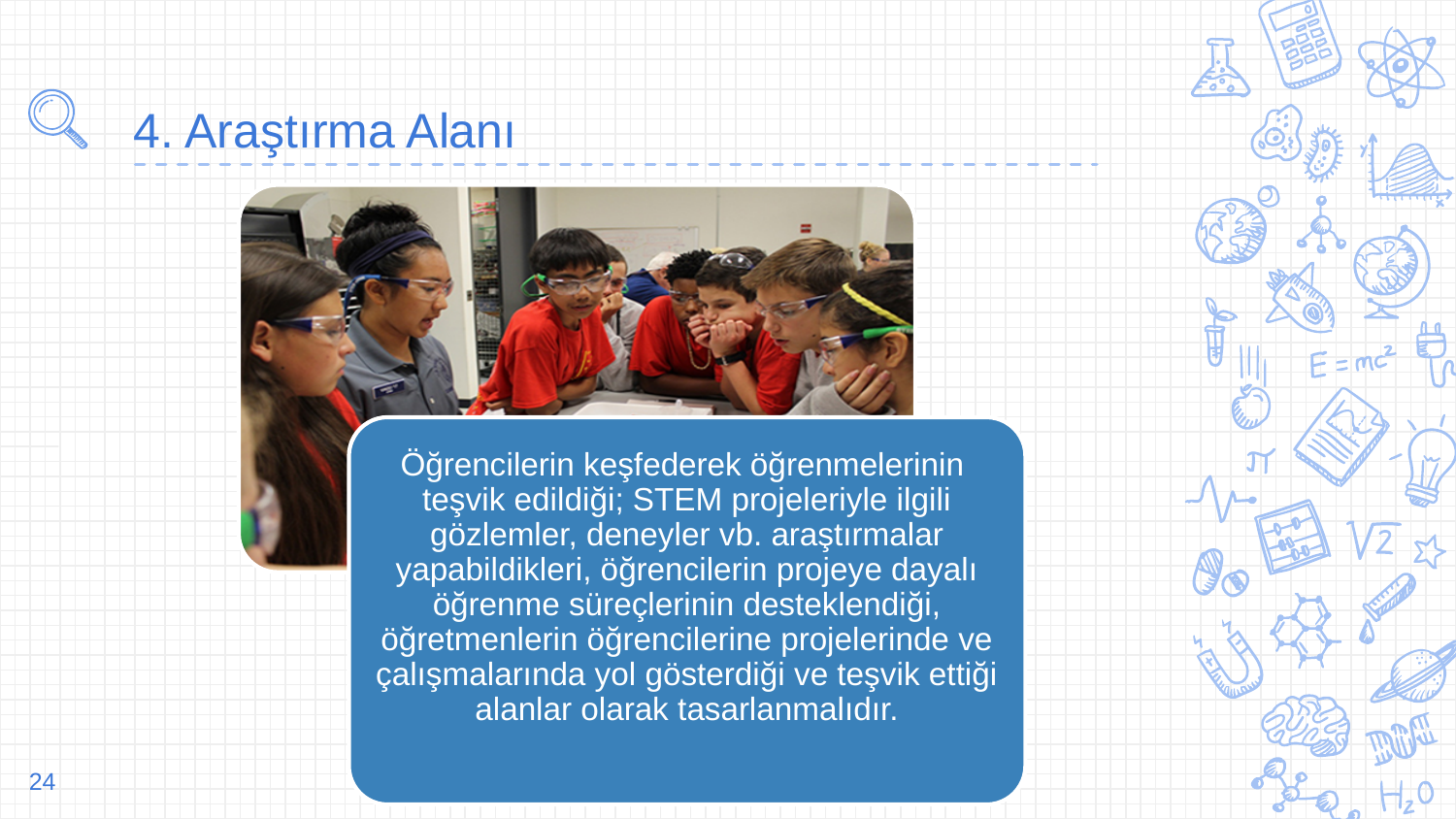

# 4. Araştırma Alanı

Öğrencilerin keşfederek öğrenmelerinin  teşvik edildiği; STEM projeleriyle ilgili gözlemler, deneyler vb. araştırmalar yapabildikleri, öğrencilerin projeye dayalı öğrenme süreçlerinin desteklendiği, öğretmenlerin öğrencilerine projelerinde ve çalışmalarında yol gösterdiği ve teşvik ettiği alanlar olarak tasarlanmalıdır.

24